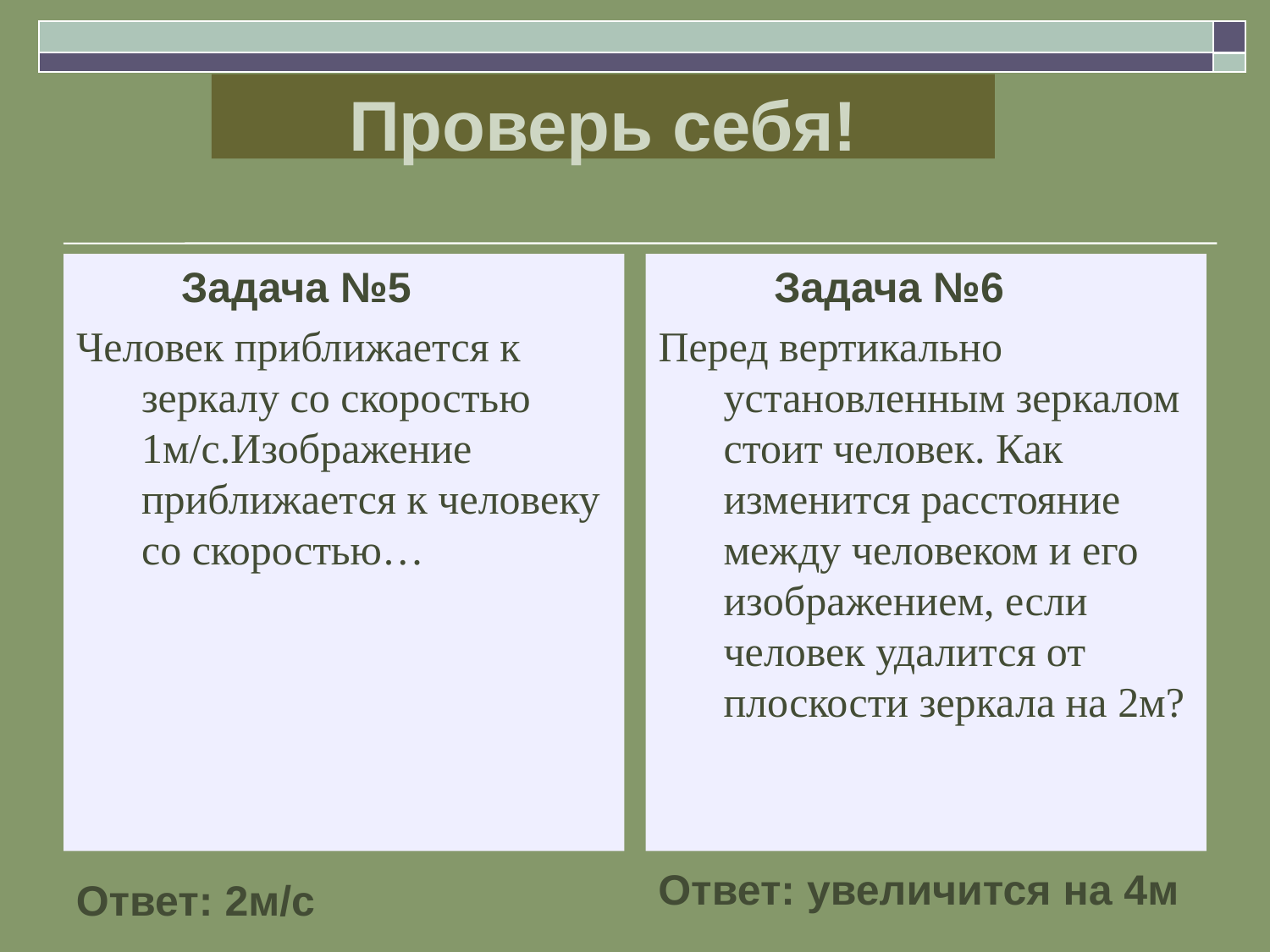

Проверь себя!

Человек приближается к зеркалу со скоростью 1м/с.Изображение приближается к человеку со скоростью…
Задача №5

Перед вертикально установленным зеркалом стоит человек. Как изменится расстояние между человеком и его изображением, если человек удалится от плоскости зеркала на 2м?
Задача №6
Ответ: увеличится на 4м
Ответ: 2м/с